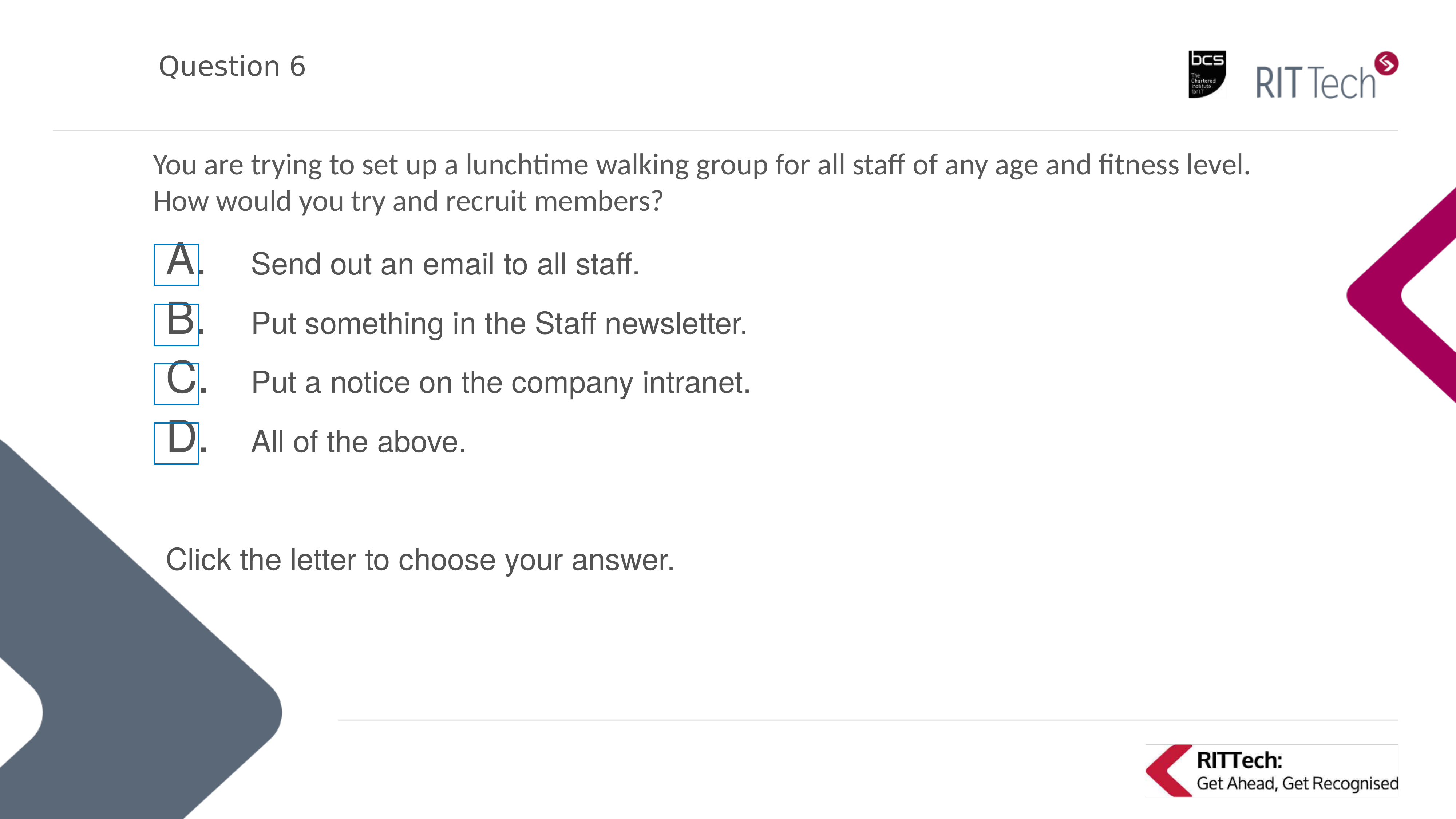

# Question 6
You are trying to set up a lunchtime walking group for all staff of any age and fitness level.
How would you try and recruit members?

Send out an email to all staff.
Put something in the Staff newsletter.
Put a notice on the company intranet.
All of the above.

Click the letter to choose your answer.